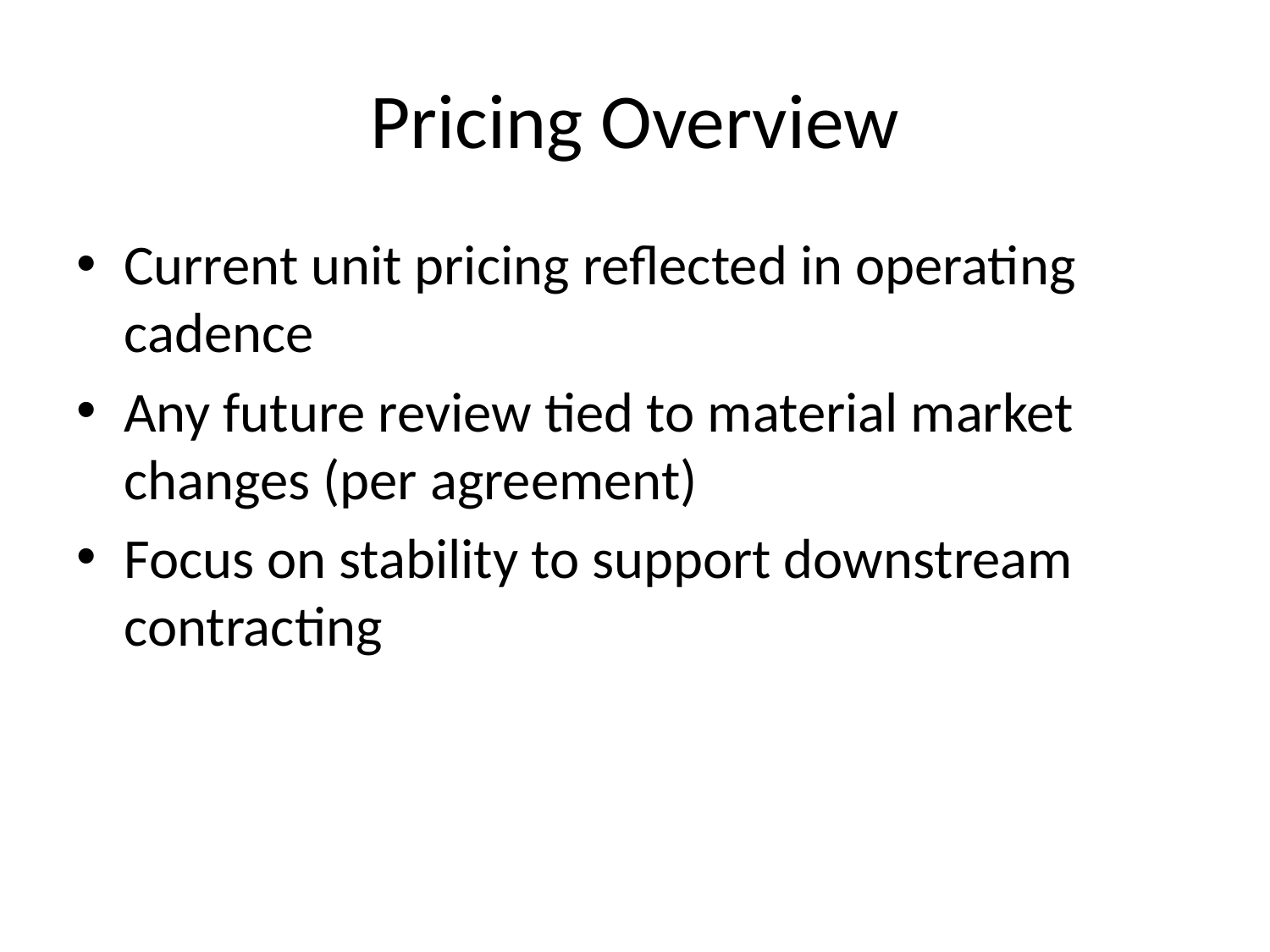

# Pricing Overview
Current unit pricing reflected in operating cadence
Any future review tied to material market changes (per agreement)
Focus on stability to support downstream contracting